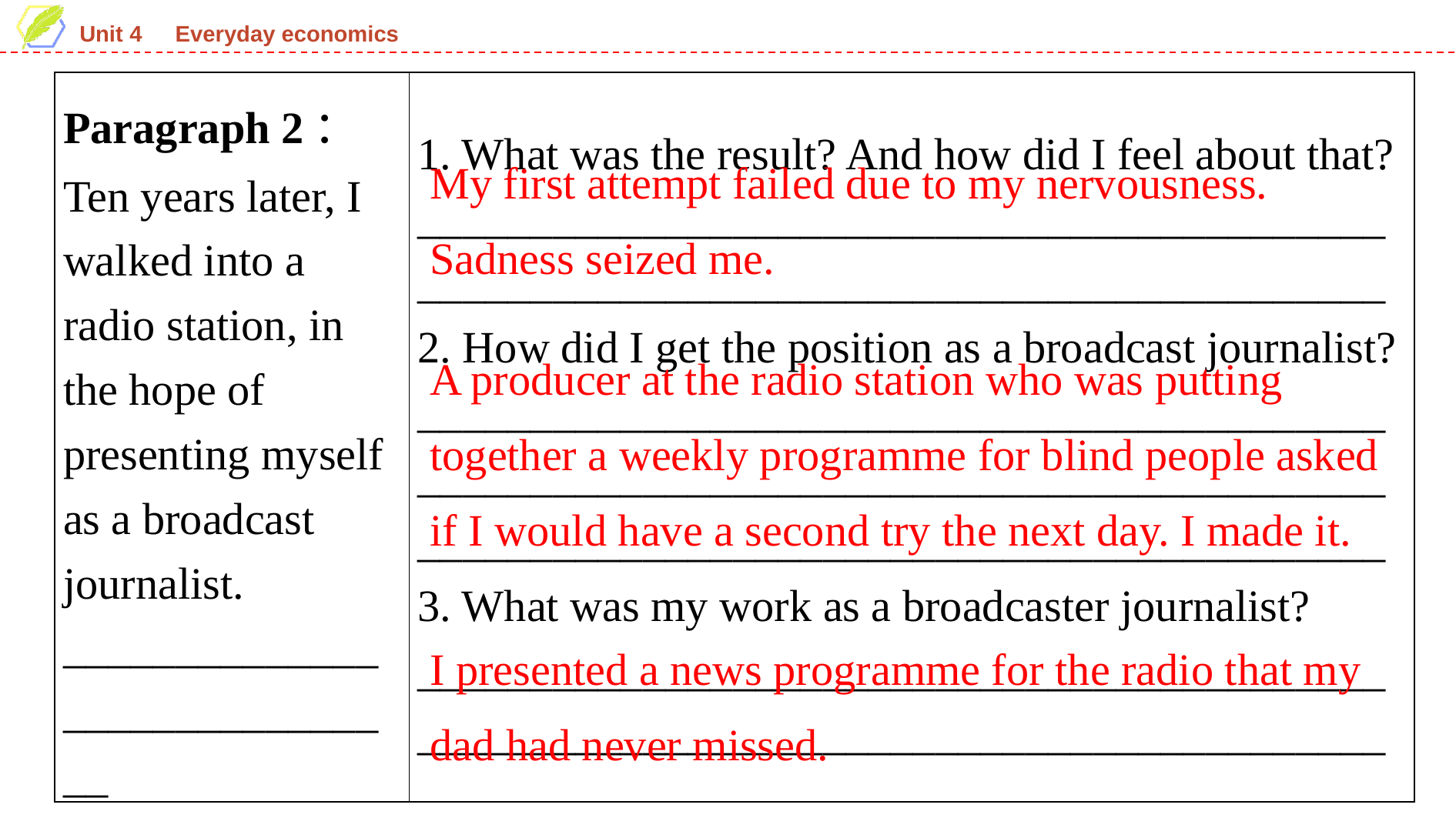

| Paragraph 2： Ten years later, I walked into a radio station, in the hope of presenting myself as a broadcast journalist. \_\_\_\_\_\_\_\_\_\_\_\_\_\_\_\_\_\_\_\_\_\_\_\_\_\_\_\_\_\_ | 1. What was the result? And how did I feel about that? \_\_\_\_\_\_\_\_\_\_\_\_\_\_\_\_\_\_\_\_\_\_\_\_\_\_\_\_\_\_\_\_\_\_\_\_\_\_\_\_\_\_\_\_\_\_\_\_\_\_\_\_\_\_\_\_\_\_\_\_\_\_\_\_\_\_\_\_\_\_\_\_\_\_\_\_\_\_\_\_\_\_\_\_\_\_ 2. How did I get the position as a broadcast journalist? \_\_\_\_\_\_\_\_\_\_\_\_\_\_\_\_\_\_\_\_\_\_\_\_\_\_\_\_\_\_\_\_\_\_\_\_\_\_\_\_\_\_\_\_\_\_\_\_\_\_\_\_\_\_\_\_\_\_\_\_\_\_\_\_\_\_\_\_\_\_\_\_\_\_\_\_\_\_\_\_\_\_\_\_\_\_\_\_\_\_\_\_\_\_\_\_\_\_\_\_\_\_\_\_\_\_\_\_\_\_\_\_\_\_\_\_\_\_\_\_\_\_\_\_\_\_\_\_\_ 3. What was my work as a broadcaster journalist? \_\_\_\_\_\_\_\_\_\_\_\_\_\_\_\_\_\_\_\_\_\_\_\_\_\_\_\_\_\_\_\_\_\_\_\_\_\_\_\_\_\_\_\_\_\_\_\_\_\_\_\_\_\_\_\_\_\_\_\_\_\_\_\_\_\_\_\_\_\_\_\_\_\_\_\_\_\_\_\_\_\_\_\_\_\_ |
| --- | --- |
My first attempt failed due to my nervousness. Sadness seized me.
A producer at the radio station who was putting together a weekly programme for blind people asked if I would have a second try the next day. I made it.
I presented a news programme for the radio that my dad had never missed.